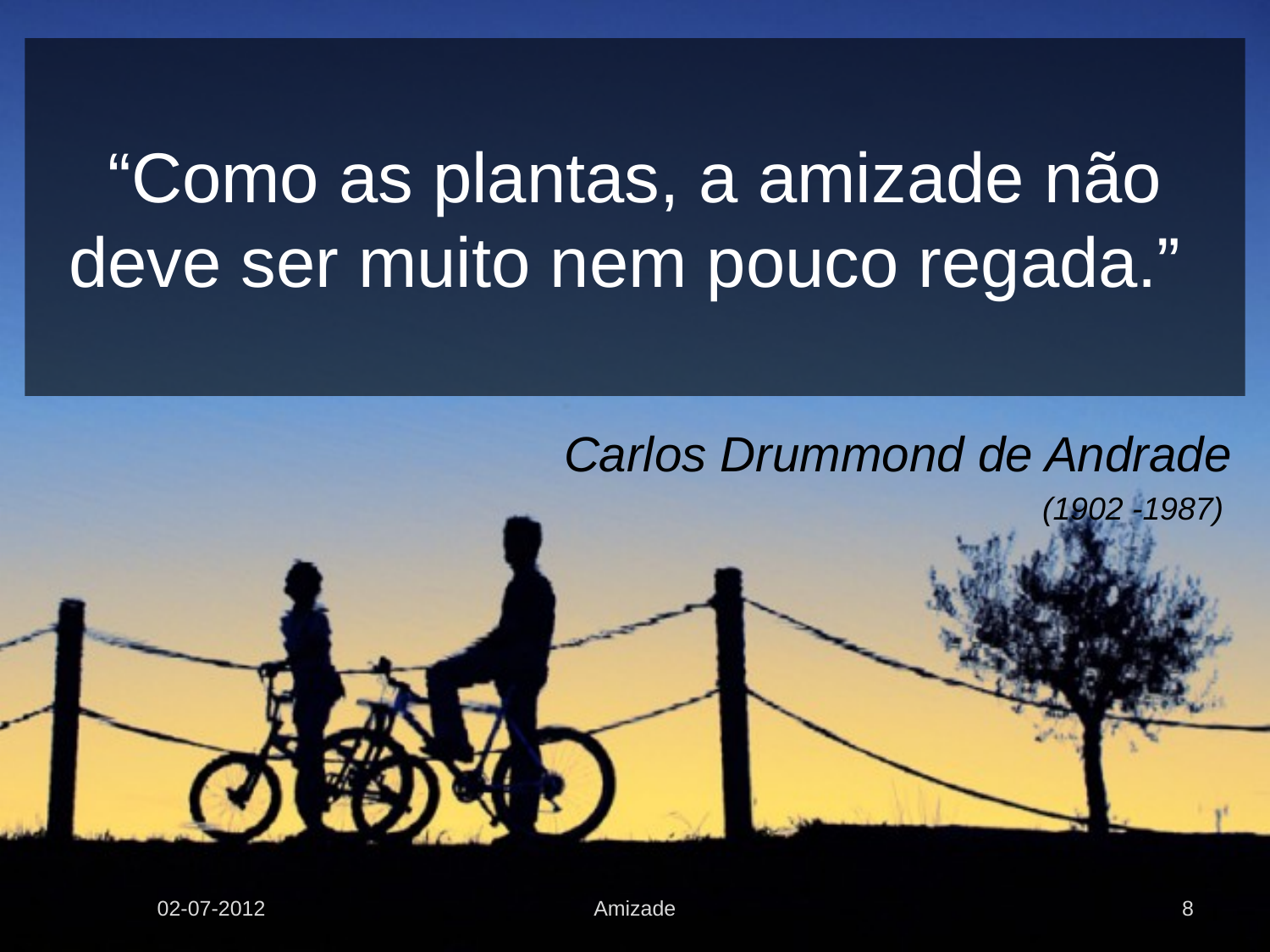

# “Como as plantas, a amizade não deve ser muito nem pouco regada.”
Carlos Drummond de Andrade
(1902 -1987)
02-07-2012
Amizade
8